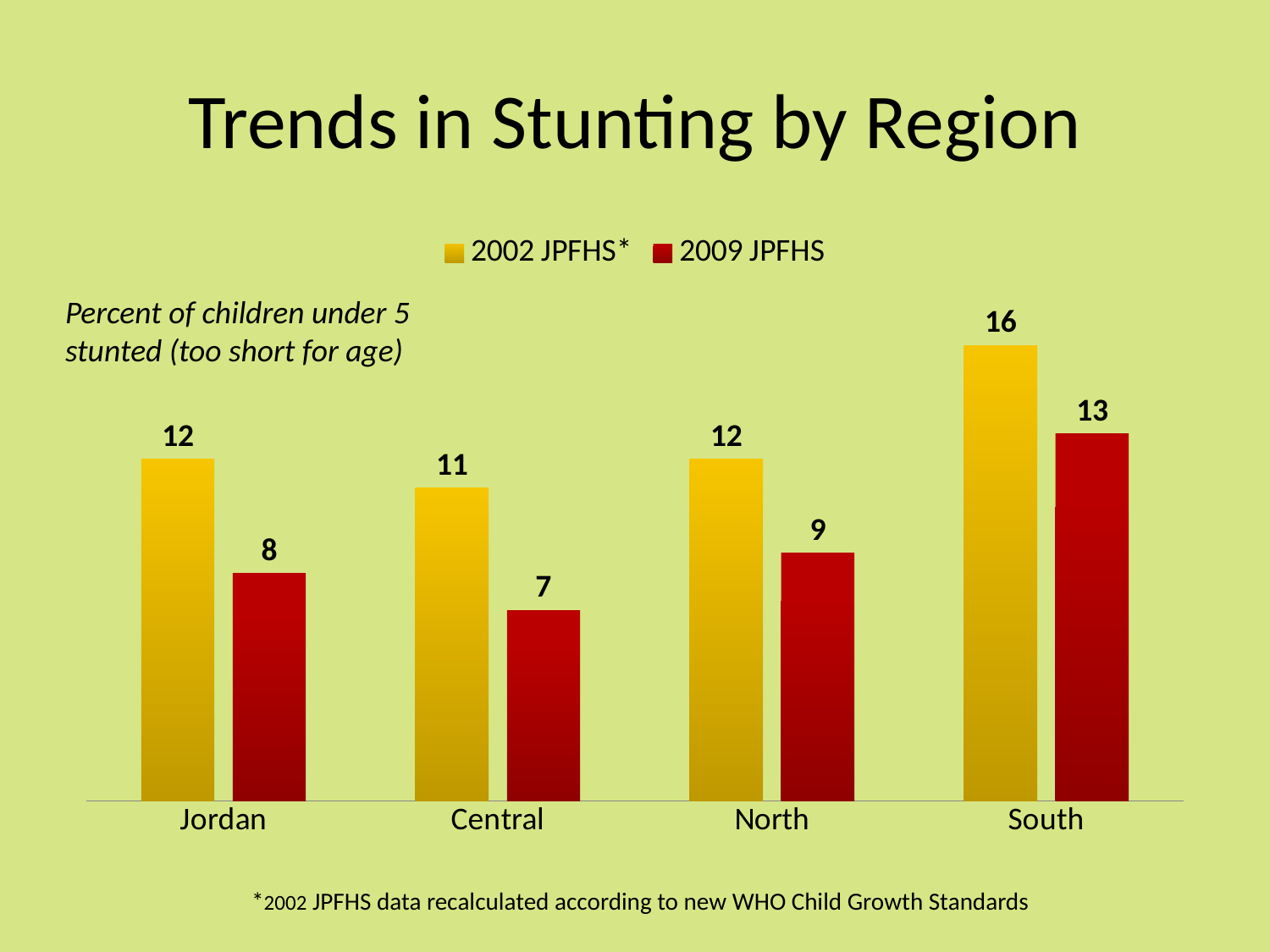

# Trends in Stunting by Region

### Chart

| Category | 2002 JPFHS* | 2009 JPFHS |
|---|---|---|
| Jordan | 12.0 | 8.0 |
| Central | 11.0 | 6.7 |
| North | 12.0 | 8.700000000000001 |
| South | 16.0 | 12.9 |
Percent of children under 5 stunted (too short for age)
*2002 JPFHS data recalculated according to new WHO Child Growth Standards